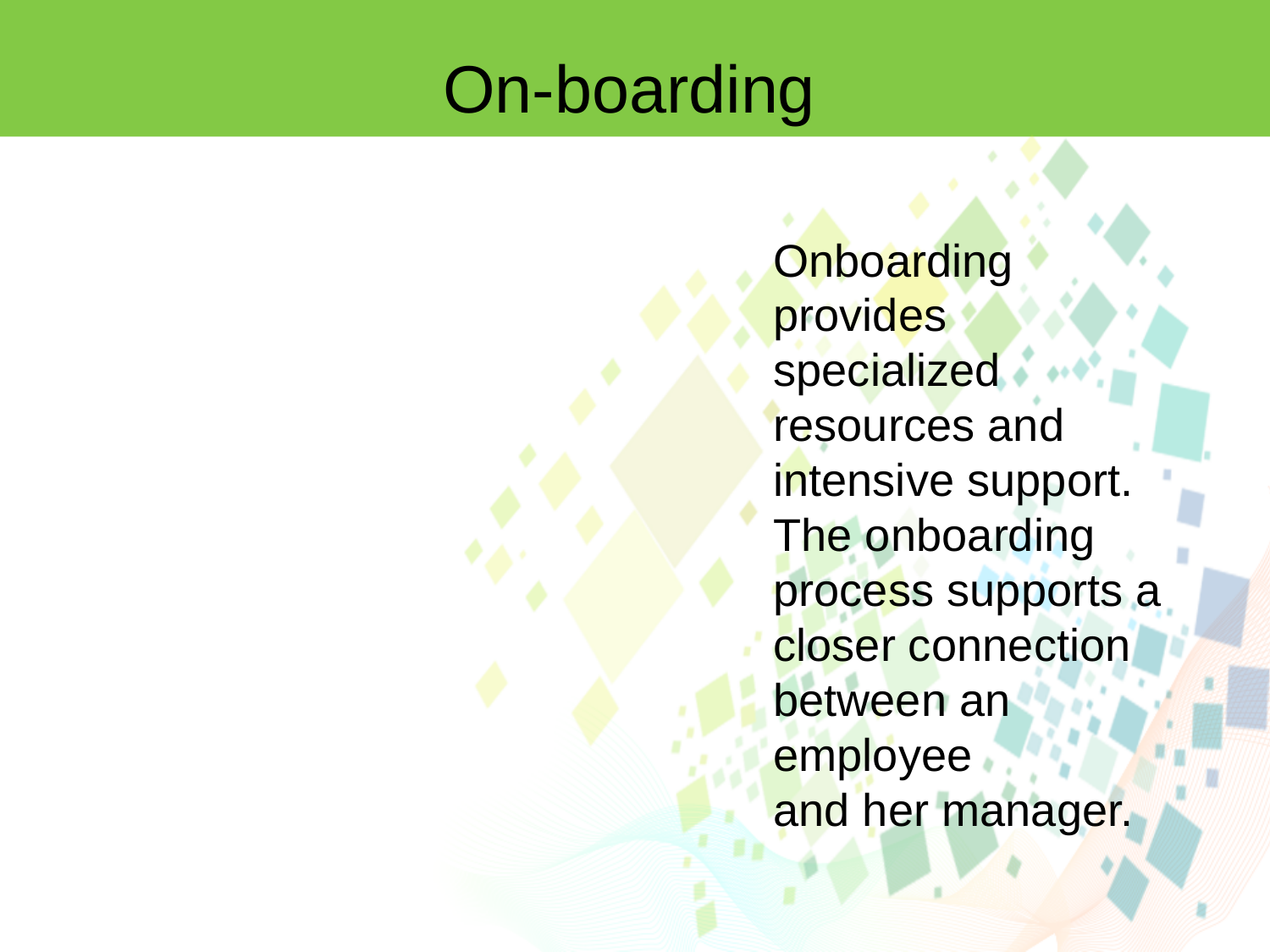

On-boarding
Onboarding provides specialized resources and intensive support.
The onboarding process supports a closer connection between an employee
and her manager.